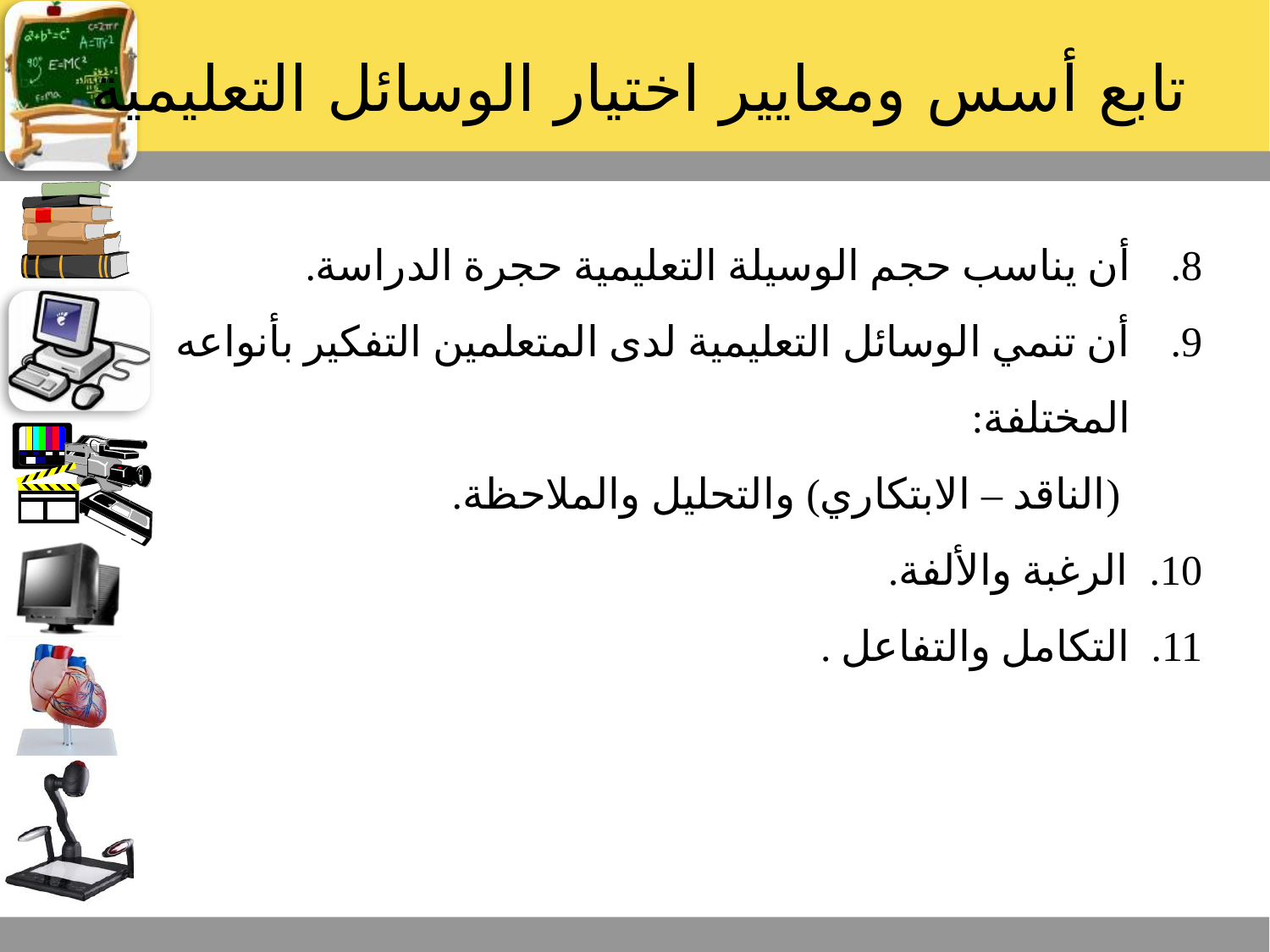

# تابع أسس ومعايير اختيار الوسائل التعليمية
أن يناسب حجم الوسيلة التعليمية حجرة الدراسة.
أن تنمي الوسائل التعليمية لدى المتعلمين التفكير بأنواعه المختلفة:
 (الناقد – الابتكاري) والتحليل والملاحظة.
10.  الرغبة والألفة.
11.  التكامل والتفاعل .